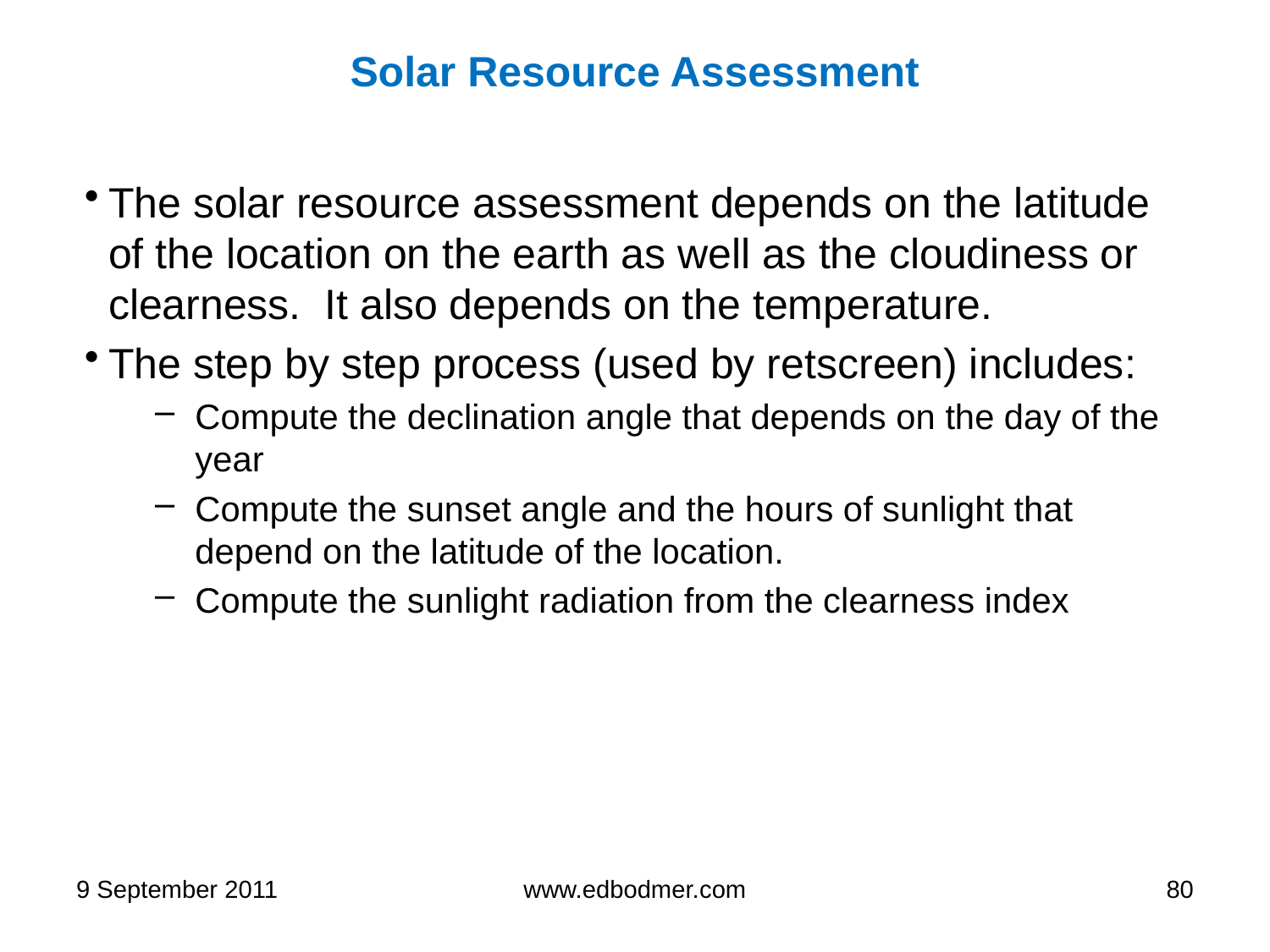

Solar Resource Assessment
The solar resource assessment depends on the latitude of the location on the earth as well as the cloudiness or clearness.  It also depends on the temperature.
The step by step process (used by retscreen) includes:
Compute the declination angle that depends on the day of the year
Compute the sunset angle and the hours of sunlight that depend on the latitude of the location.
Compute the sunlight radiation from the clearness index
9 September 2011
www.edbodmer.com
80